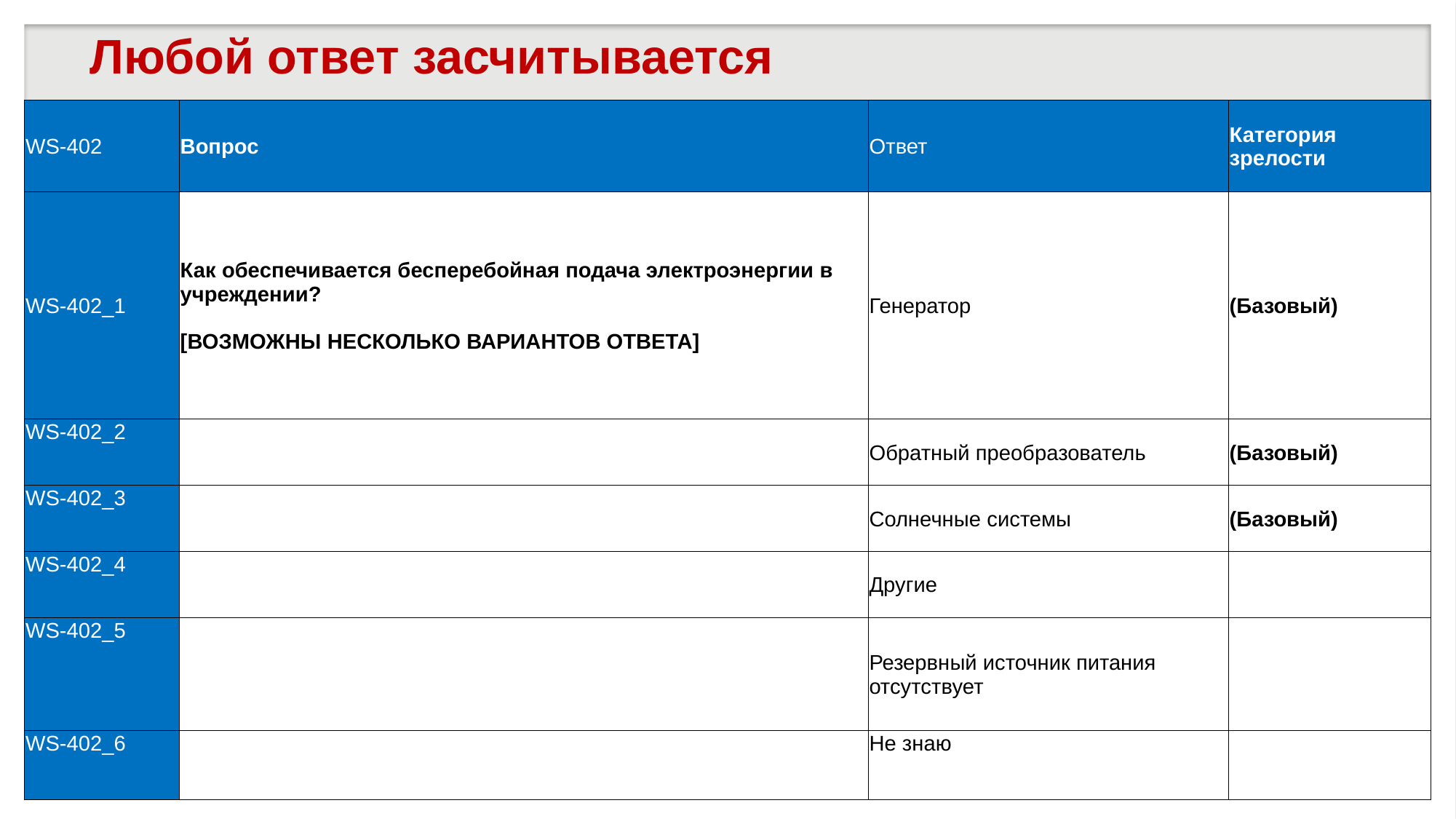

# Любой ответ засчитывается
| WS-402 | Вопрос | Ответ | Категория зрелости |
| --- | --- | --- | --- |
| WS-402\_1 | Как обеспечивается бесперебойная подача электроэнергии в учреждении? [ВОЗМОЖНЫ НЕСКОЛЬКО ВАРИАНТОВ ОТВЕТА] | Генератор | (Базовый) |
| WS-402\_2 |  | Обратный преобразователь | (Базовый) |
| WS-402\_3 |  | Солнечные системы | (Базовый) |
| WS-402\_4 |  | Другие |  |
| WS-402\_5 |  | Резервный источник питания отсутствует |  |
| WS-402\_6 |  | Не знаю |  |
10